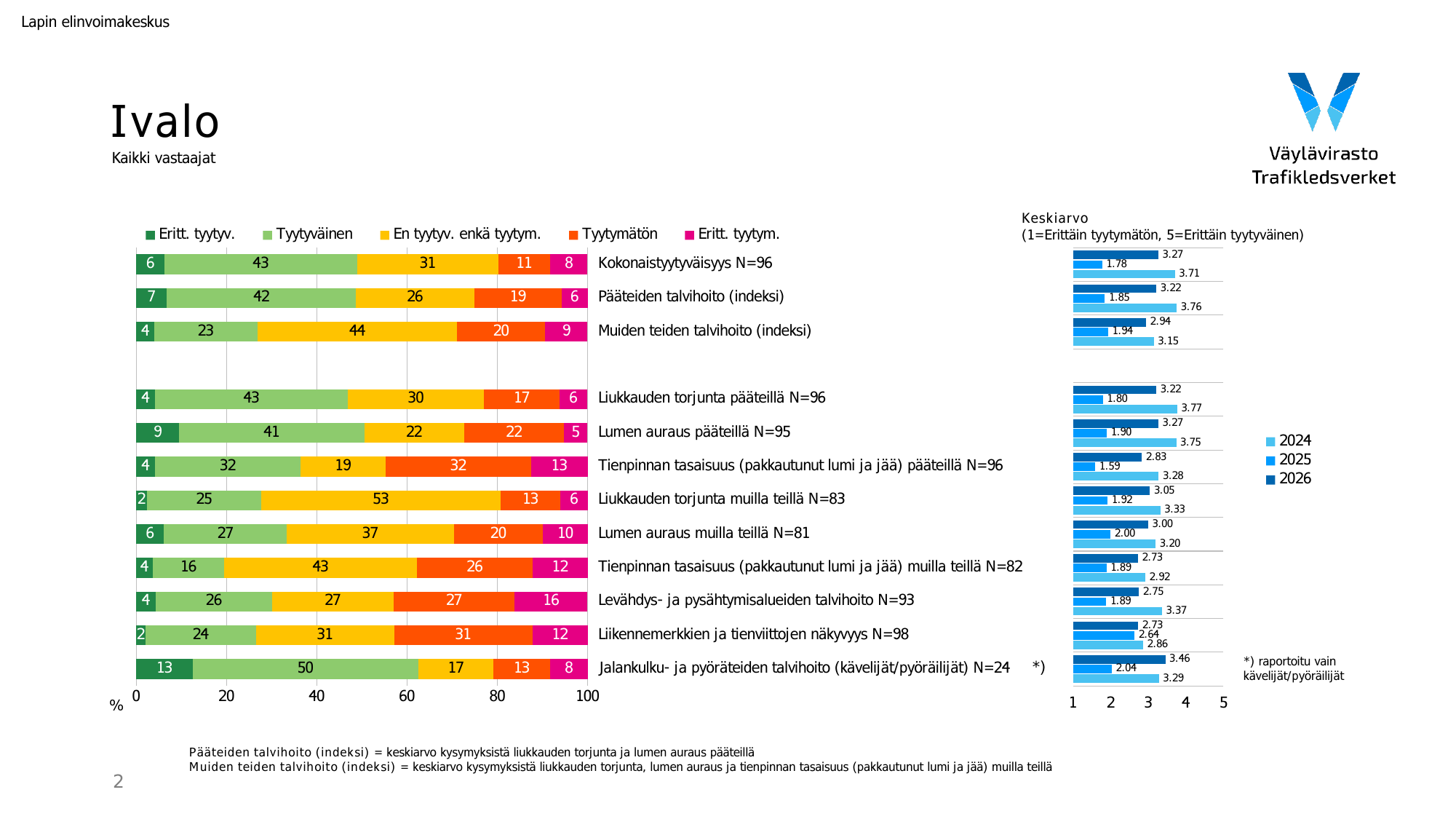

Lapin elinvoimakeskus
# Ivalo
Kaikki vastaajat
Keskiarvo
(1=Erittäin tyytymätön, 5=Erittäin tyytyväinen)

### Chart

| Category | Eritt. tyytyv. | Tyytyväinen | En tyytyv. enkä tyytym. | Tyytymätön | Eritt. tyytym. |
|---|---|---|---|---|---|
| Kokonaistyytyväisyys N=96 | 6.25 | 42.70833333333333 | 31.25 | 11.458333333333332 | 8.333333333333332 |
| Pääteiden talvihoito (indeksi) | 6.806282722513089 | 41.8848167539267 | 26.17801047120419 | 19.3717277486911 | 5.7591623036649215 |
| Muiden teiden talvihoito (indeksi) | 4.065040650406504 | 22.764227642276424 | 44.3089430894309 | 19.51219512195122 | 9.34959349593496 |
|  | None | None | None | None | None |
| Liukkauden torjunta pääteillä N=96 | 4.166666666666666 | 42.70833333333333 | 30.208333333333332 | 16.666666666666664 | 6.25 |
| Lumen auraus pääteillä N=95 | 9.473684210526317 | 41.05263157894737 | 22.105263157894736 | 22.105263157894736 | 5.263157894736842 |
| Tienpinnan tasaisuus (pakkautunut lumi ja jää) pääteillä N=96 | 4.166666666666666 | 32.29166666666667 | 18.75 | 32.29166666666667 | 12.5 |
| Liukkauden torjunta muilla teillä N=83 | 2.4096385542168677 | 25.301204819277107 | 53.01204819277109 | 13.253012048192772 | 6.024096385542169 |
| Lumen auraus muilla teillä N=81 | 6.172839506172839 | 27.160493827160494 | 37.03703703703704 | 19.753086419753085 | 9.876543209876543 |
| Tienpinnan tasaisuus (pakkautunut lumi ja jää) muilla teillä N=82 | 3.6585365853658534 | 15.853658536585366 | 42.68292682926829 | 25.609756097560975 | 12.195121951219512 |
| Levähdys- ja pysähtymisalueiden talvihoito N=93 | 4.301075268817205 | 25.806451612903224 | 26.881720430107524 | 26.881720430107524 | 16.129032258064516 |
| Liikennemerkkien ja tienviittojen näkyvyys N=98 | 2.0408163265306123 | 24.489795918367346 | 30.612244897959183 | 30.612244897959183 | 12.244897959183673 |
| Jalankulku- ja pyöräteiden talvihoito (kävelijät/pyöräilijät) N=24 | 12.5 | 50.0 | 16.666666666666664 | 12.5 | 8.333333333333332 |

### Chart

| Category | 2026 | 2025 | 2024 |
|---|---|---|---|
*) raportoitu vain
kävelijät/pyöräilijät
*)
%
Pääteiden talvihoito (indeksi) = keskiarvo kysymyksistä liukkauden torjunta ja lumen auraus pääteillä
Muiden teiden talvihoito (indeksi) = keskiarvo kysymyksistä liukkauden torjunta, lumen auraus ja tienpinnan tasaisuus (pakkautunut lumi ja jää) muilla teillä

2